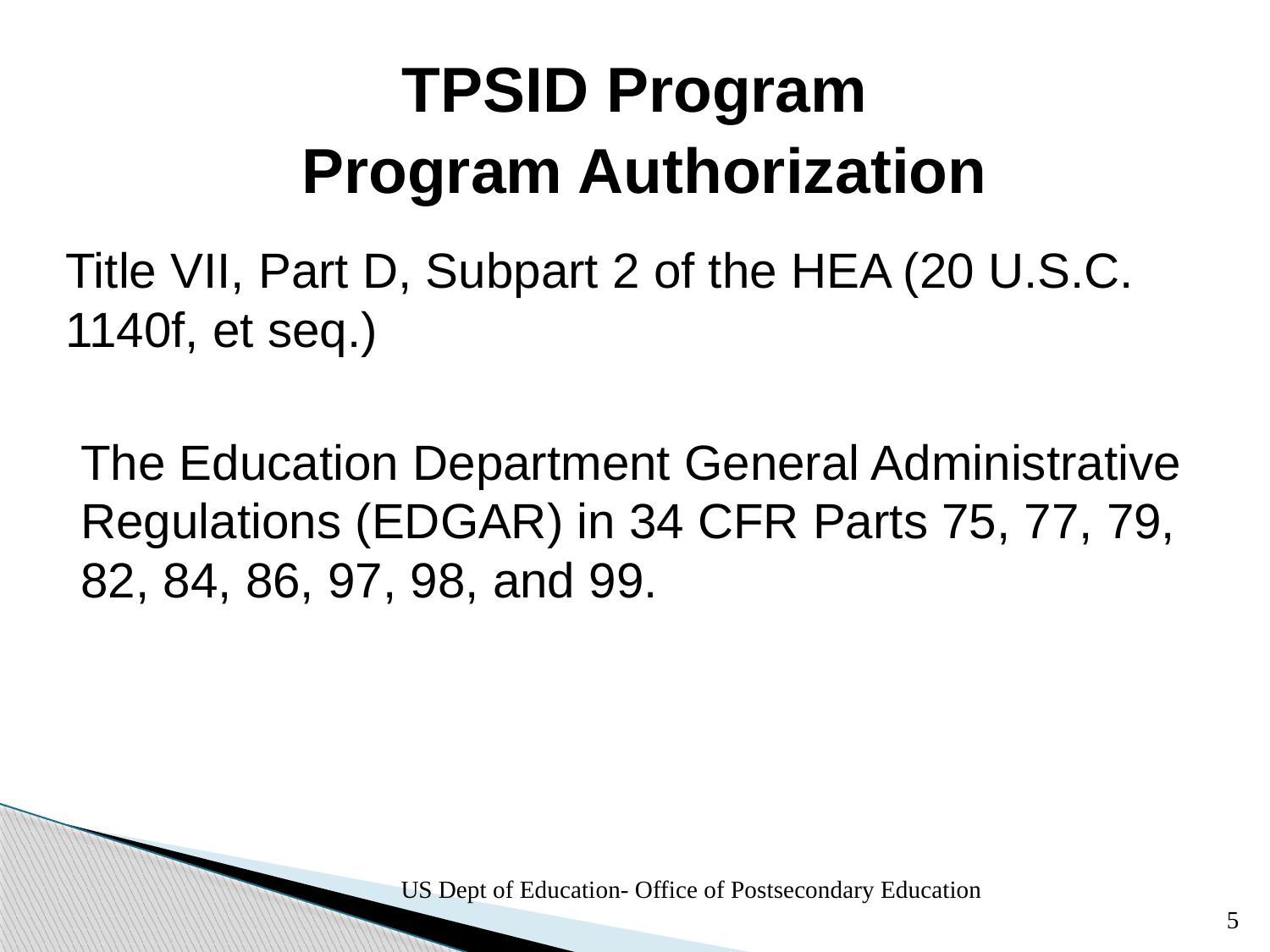

TPSID Program

Program Authorization
Title VII, Part D, Subpart 2 of the HEA (20 U.S.C. 1140f, et seq.)

The Education Department General Administrative Regulations (EDGAR) in 34 CFR Parts 75, 77, 79, 82, 84, 86, 97, 98, and 99.
US Dept of Education- Office of Postsecondary Education
5